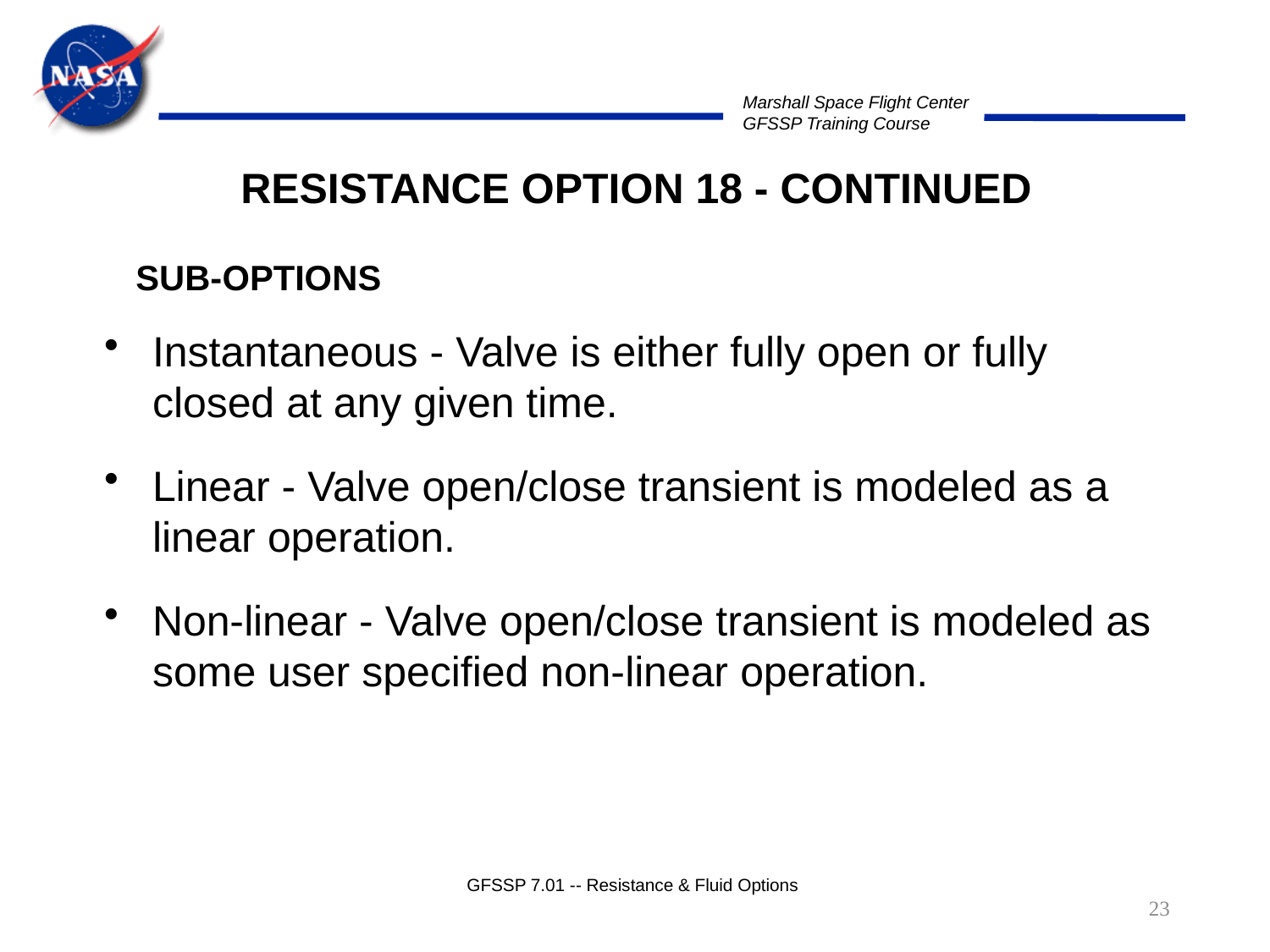

RESISTANCE OPTION 18 - CONTINUED
SUB-OPTIONS
Instantaneous - Valve is either fully open or fully closed at any given time.

Linear - Valve open/close transient is modeled as a linear operation.

Non-linear - Valve open/close transient is modeled as some user specified non-linear operation.
GFSSP 7.01 -- Resistance & Fluid Options
23